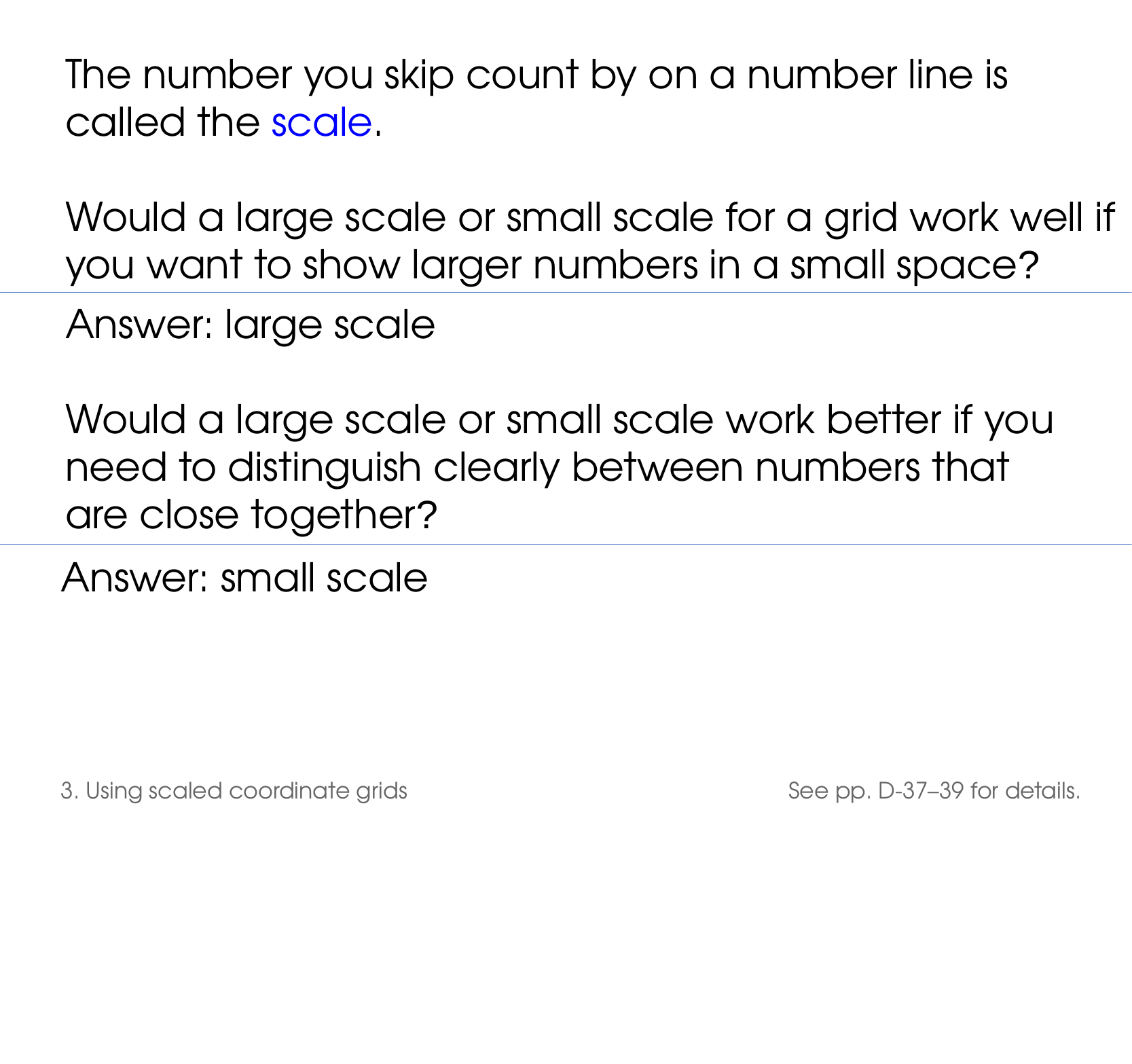

The number you skip count by on a number line is called the scale.

Would a large scale or small scale for a grid work well if you want to show larger numbers in a small space?
Answer: large scale

Would a large scale or small scale work better if you need to distinguish clearly between numbers that are close together?
Answer: small scale
3. Using scaled coordinate grids
See pp. D-37–39 for details.